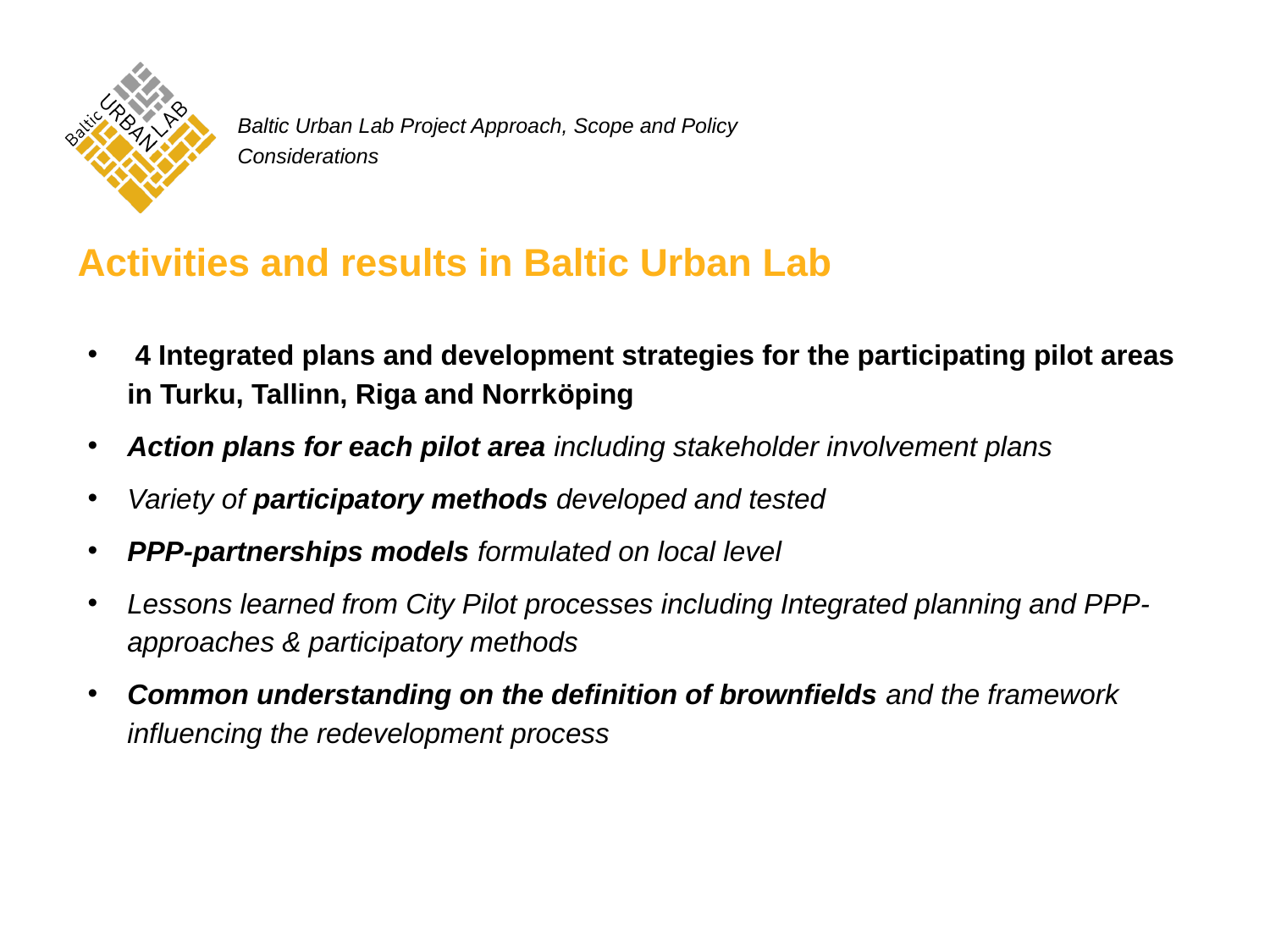

Baltic Urban Lab Project Approach, Scope and Policy Considerations
# Activities and results in Baltic Urban Lab
 4 Integrated plans and development strategies for the participating pilot areas in Turku, Tallinn, Riga and Norrköping
Action plans for each pilot area including stakeholder involvement plans
Variety of participatory methods developed and tested
PPP-partnerships models formulated on local level
Lessons learned from City Pilot processes including Integrated planning and PPP-approaches & participatory methods
Common understanding on the definition of brownfields and the framework influencing the redevelopment process